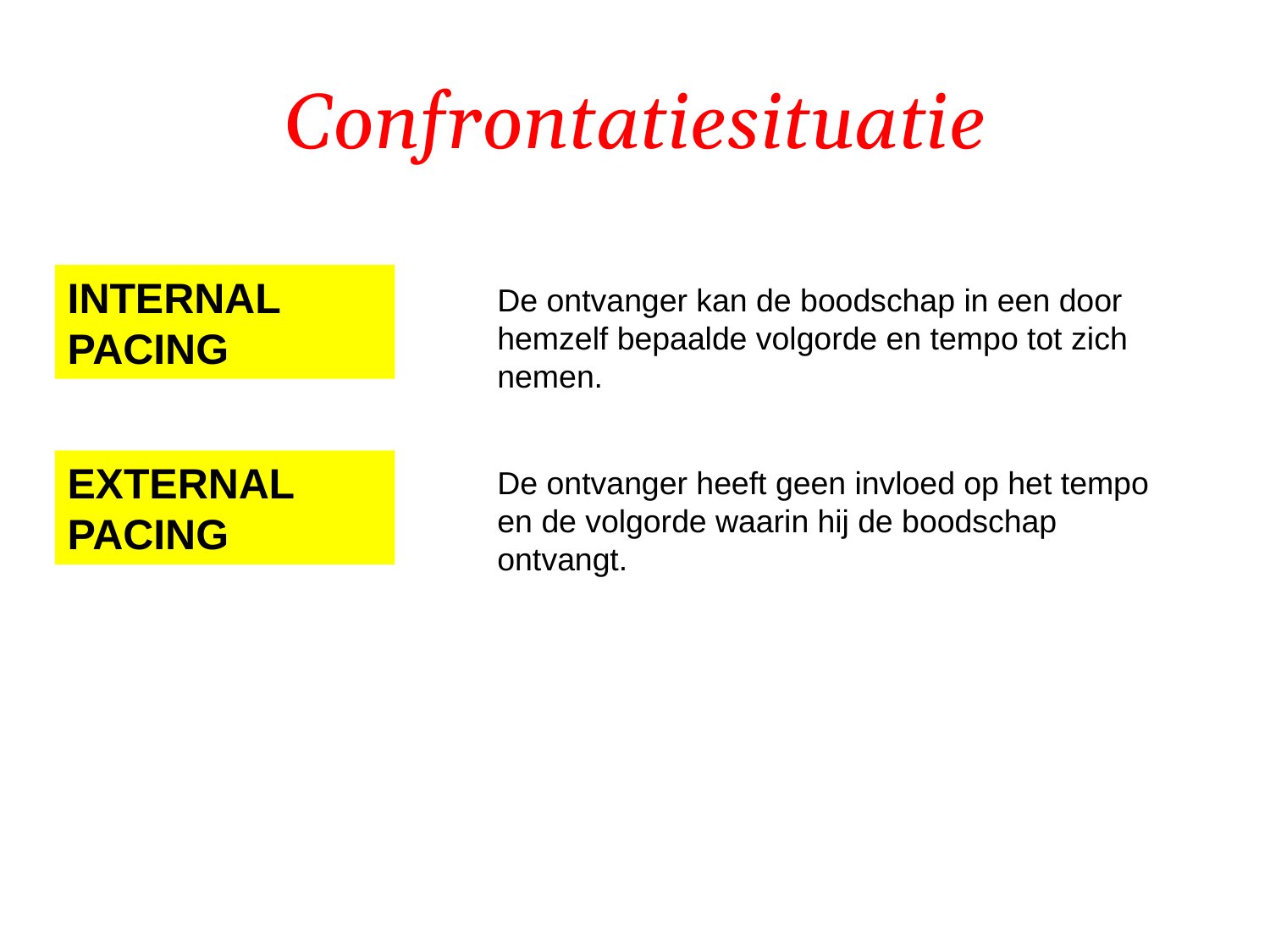

# Confrontatiesituatie
INTERNAL
PACING
De ontvanger kan de boodschap in een door hemzelf bepaalde volgorde en tempo tot zich nemen.
EXTERNAL
PACING
De ontvanger heeft geen invloed op het tempo en de volgorde waarin hij de boodschap ontvangt.